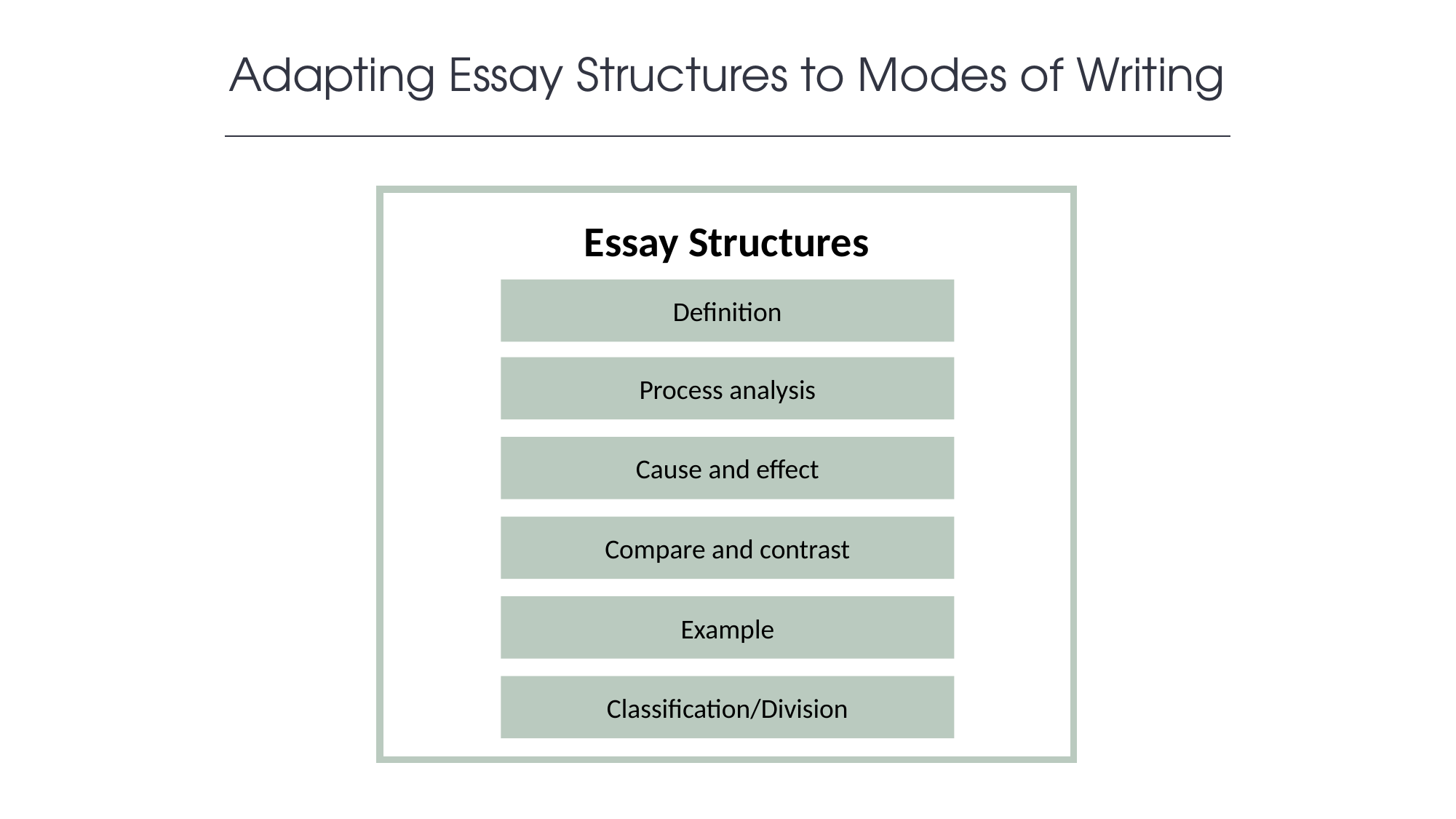

Adapting Essay Structures to Modes of Writing
HAWKES LEARNING

Essay Structures
Definition
Process analysis
Cause and effect
Compare and contrast
Example
Classification/Division